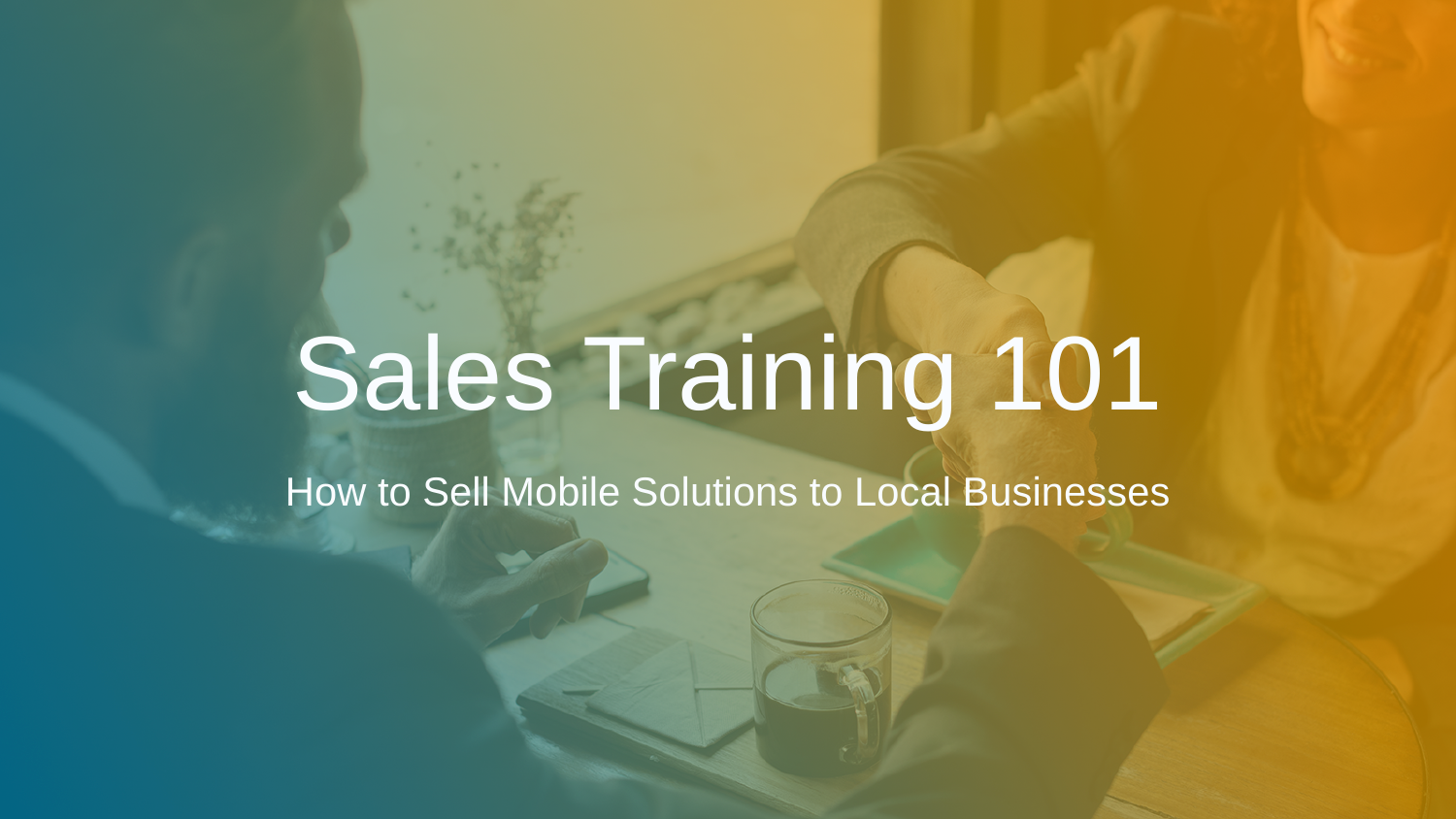

# Sales Training 101
How to Sell Mobile Solutions to Local Businesses